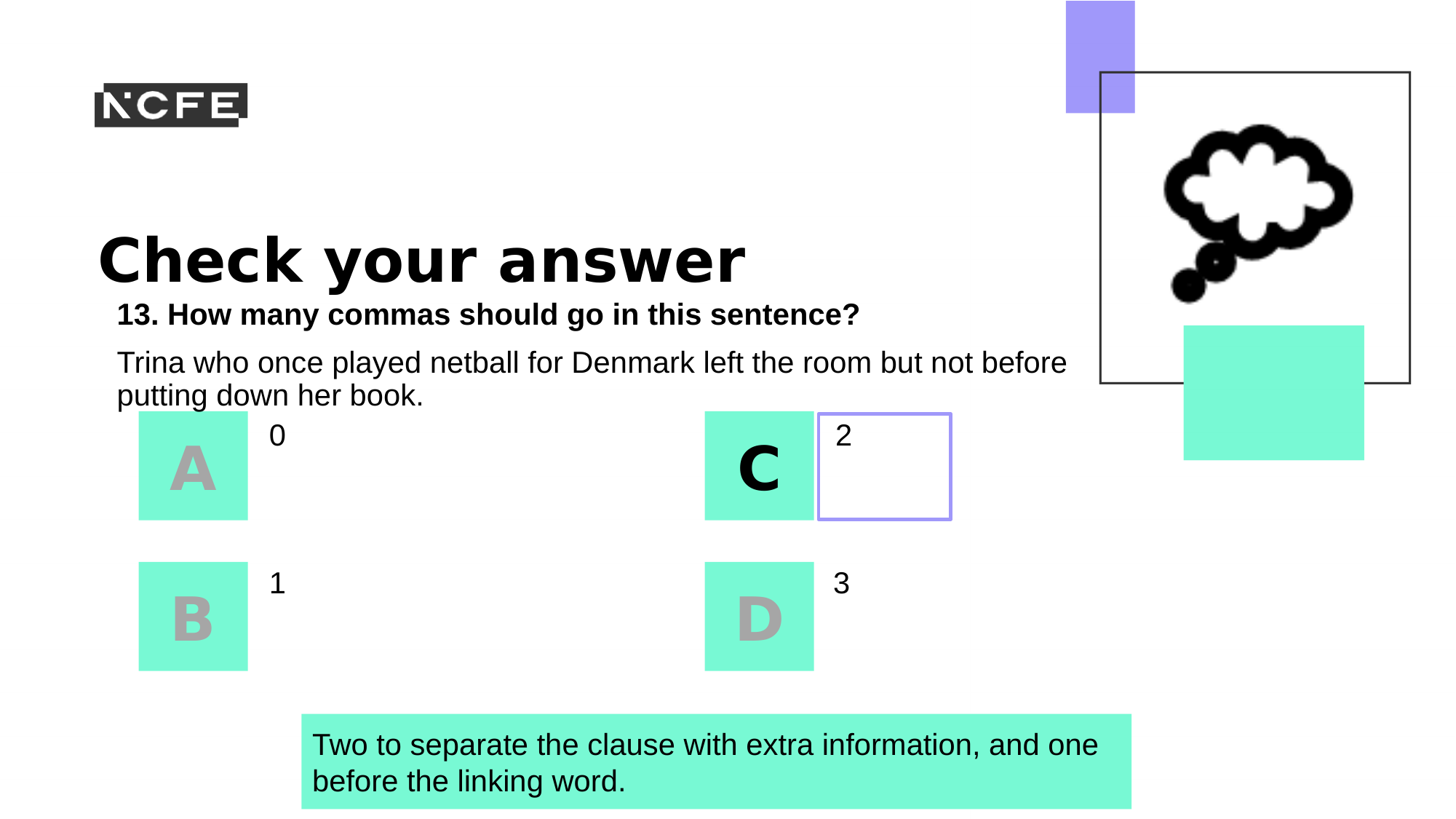

13. How many commas should go in this sentence?
Trina who once played netball for Denmark left the room but not before putting down her book.
0

2

1

3

Two to separate the clause with extra information, and one before the linking word.